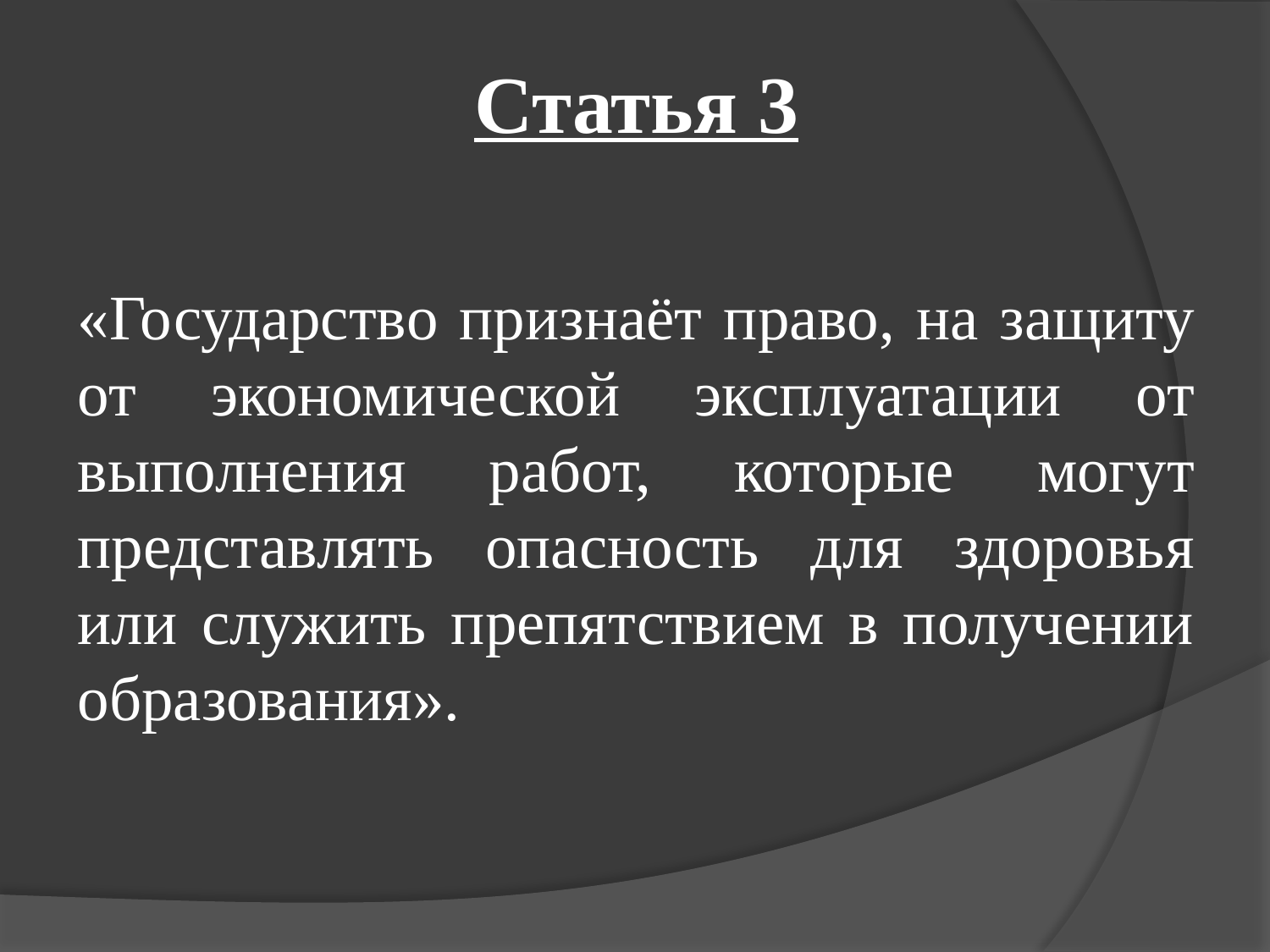

Статья 3

«Государство признаёт право, на защиту от экономической эксплуатации от выполнения работ, которые могут представлять опасность для здоровья или служить препятствием в получении образования».